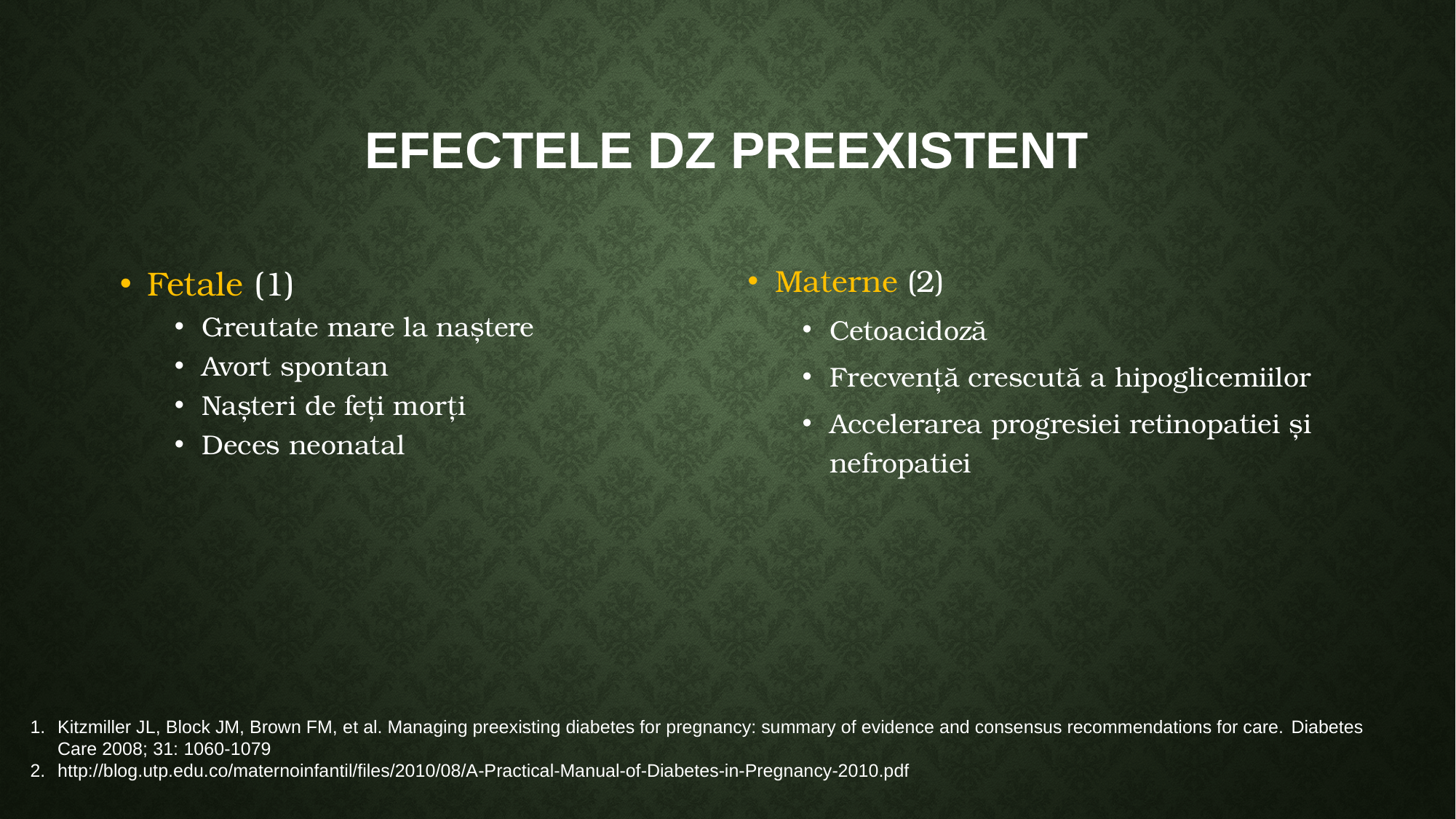

# Efectele DZ preexistent
Fetale (1)
Greutate mare la naștere
Avort spontan
Nașteri de feți morți
Deces neonatal

Materne (2)
Cetoacidoză
Frecvență crescută a hipoglicemiilor
Accelerarea progresiei retinopatiei și nefropatiei

Kitzmiller JL, Block JM, Brown FM, et al. Managing preexisting diabetes for pregnancy: summary of evidence and consensus recommendations for care. Diabetes Care 2008; 31: 1060-1079
http://blog.utp.edu.co/maternoinfantil/files/2010/08/A-Practical-Manual-of-Diabetes-in-Pregnancy-2010.pdf